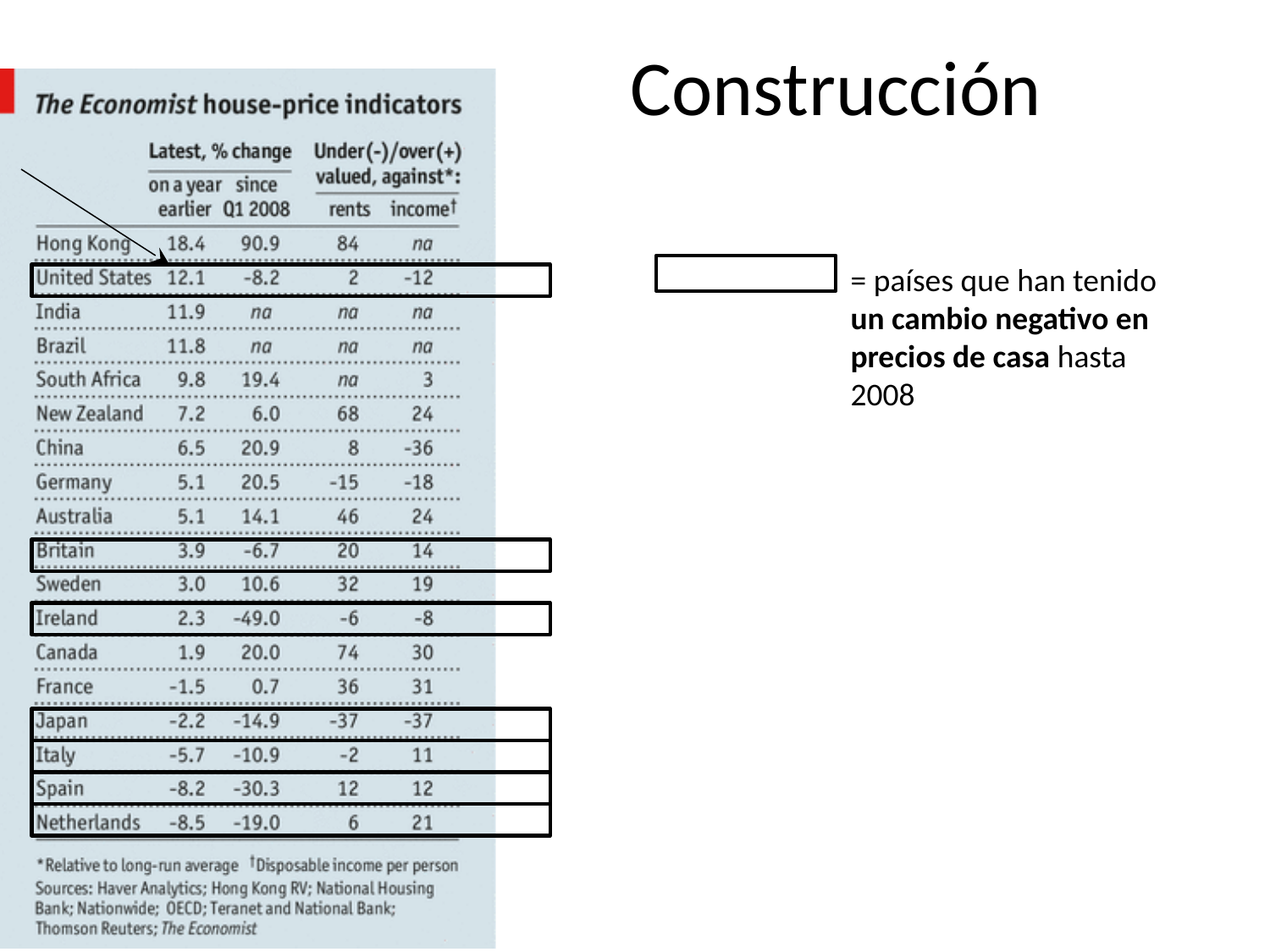

# Construcción

= países que han tenido un cambio negativo en precios de casa hasta 2008